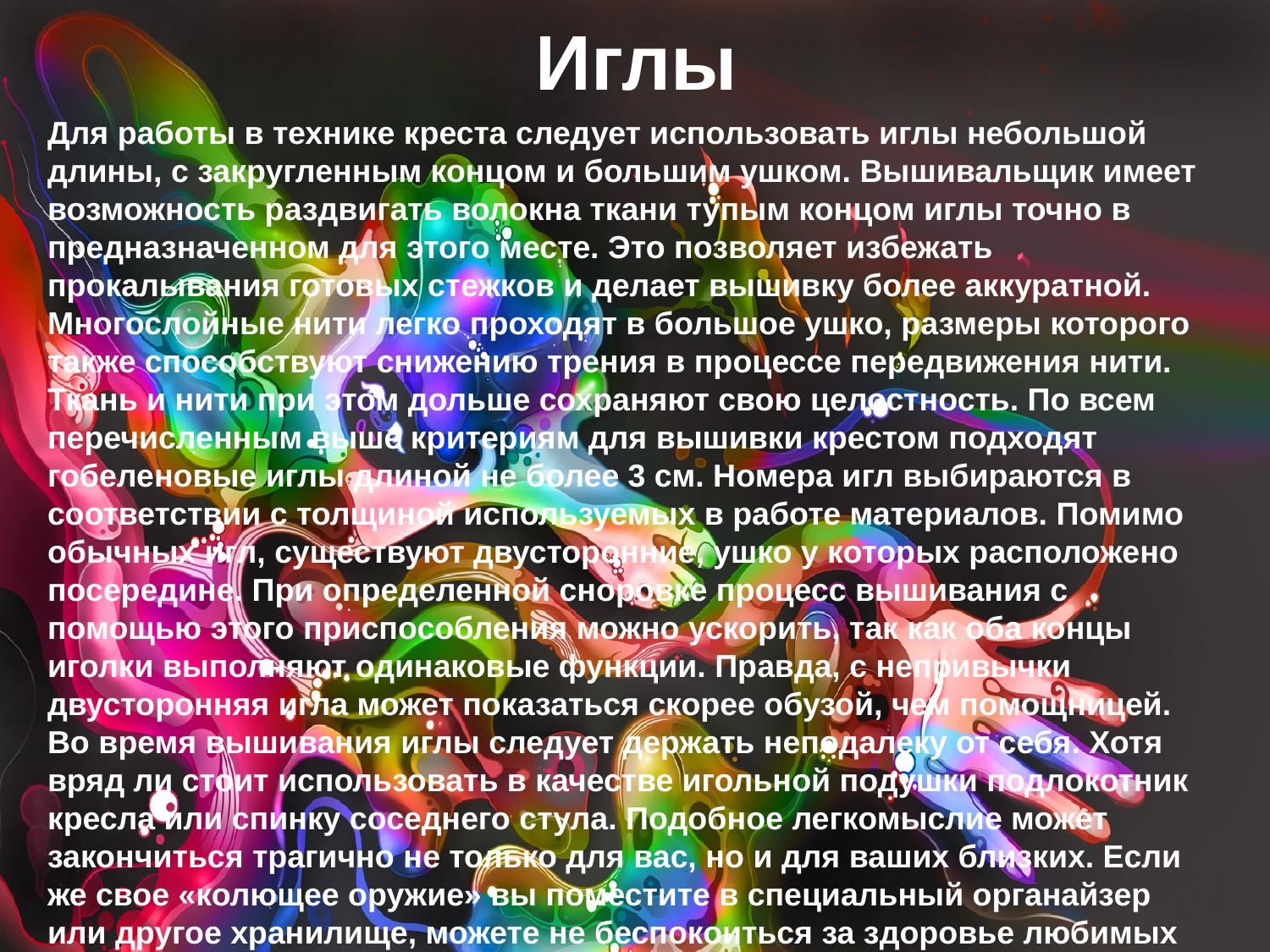

# Иглы
Для работы в технике креста следует использовать иглы небольшой длины, с закругленным концом и большим ушком. Вышивальщик имеет возможность раздвигать волокна ткани тупым концом иглы точно в предназначенном для этого месте. Это позволяет избежать прокалывания готовых стежков и делает вышивку более аккуратной. Многослойные нити легко проходят в большое ушко, размеры которого также способствуют снижению трения в процессе передвижения нити. Ткань и нити при этом дольше сохраняют свою целостность. По всем перечисленным выше критериям для вышивки крестом подходят гобеленовые иглы длиной не более 3 см. Номера игл выбираются в соответствии с толщиной используемых в работе материалов. Помимо обычных игл, существуют двусторонние, ушко у которых расположено посередине. При определенной сноровке процесс вышивания с помощью этого приспособления можно ускорить, так как оба концы иголки выполняют одинаковые функции. Правда, с непривычки двусторонняя игла может показаться скорее обузой, чем помощницей. Во время вышивания иглы следует держать неподалеку от себя. Хотя вряд ли стоит использовать в качестве игольной подушки подлокотник кресла или спинку соседнего стула. Подобное легкомыслие может закончиться трагично не только для вас, но и для ваших близких. Если же свое «колющее оружие» вы поместите в специальный органайзер или другое хранилище, можете не беспокоиться за здоровье любимых питомцев и домочадцев. В целях экономии времени, которое уходит на вдевание ниток, рекомендуется работать одновременно несколькими иглами, которые следует «зарядить» мулине основных оттенков. Опытные вышивальщицы без особого труда орудуют 15 иглами. А начинающим мастерицам достаточно ограничить их количество 3-4. Фирмы, специализирующиеся на производстве товаров для вышивания, выпускают контейнеры для хранения игл. Особенно удобными в этом отношении являются модели с магнитным держателем. Использование контейнеров позволяет не только облегчить работу с несколькими иглами одновременно, но и избежать поломки и потери этих инструментов.